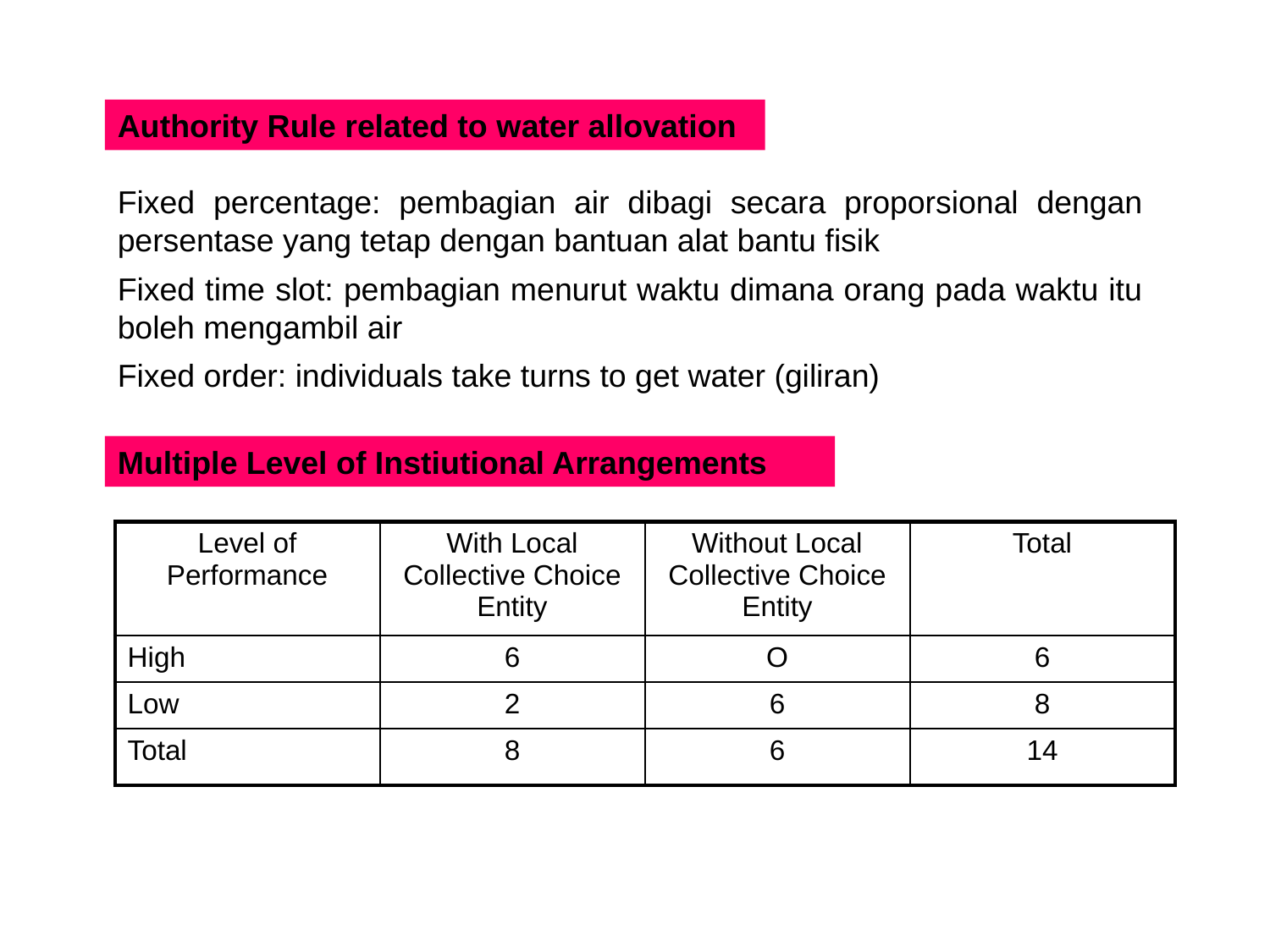

Authority Rule related to water allovation
Fixed percentage: pembagian air dibagi secara proporsional dengan persentase yang tetap dengan bantuan alat bantu fisik
Fixed time slot: pembagian menurut waktu dimana orang pada waktu itu boleh mengambil air
Fixed order: individuals take turns to get water (giliran)
Multiple Level of Instiutional Arrangements
| Level of Performance | With Local Collective Choice Entity | Without Local Collective Choice Entity | Total |
| --- | --- | --- | --- |
| High | 6 | O | 6 |
| Low | 2 | 6 | 8 |
| Total | 8 | 6 | 14 |